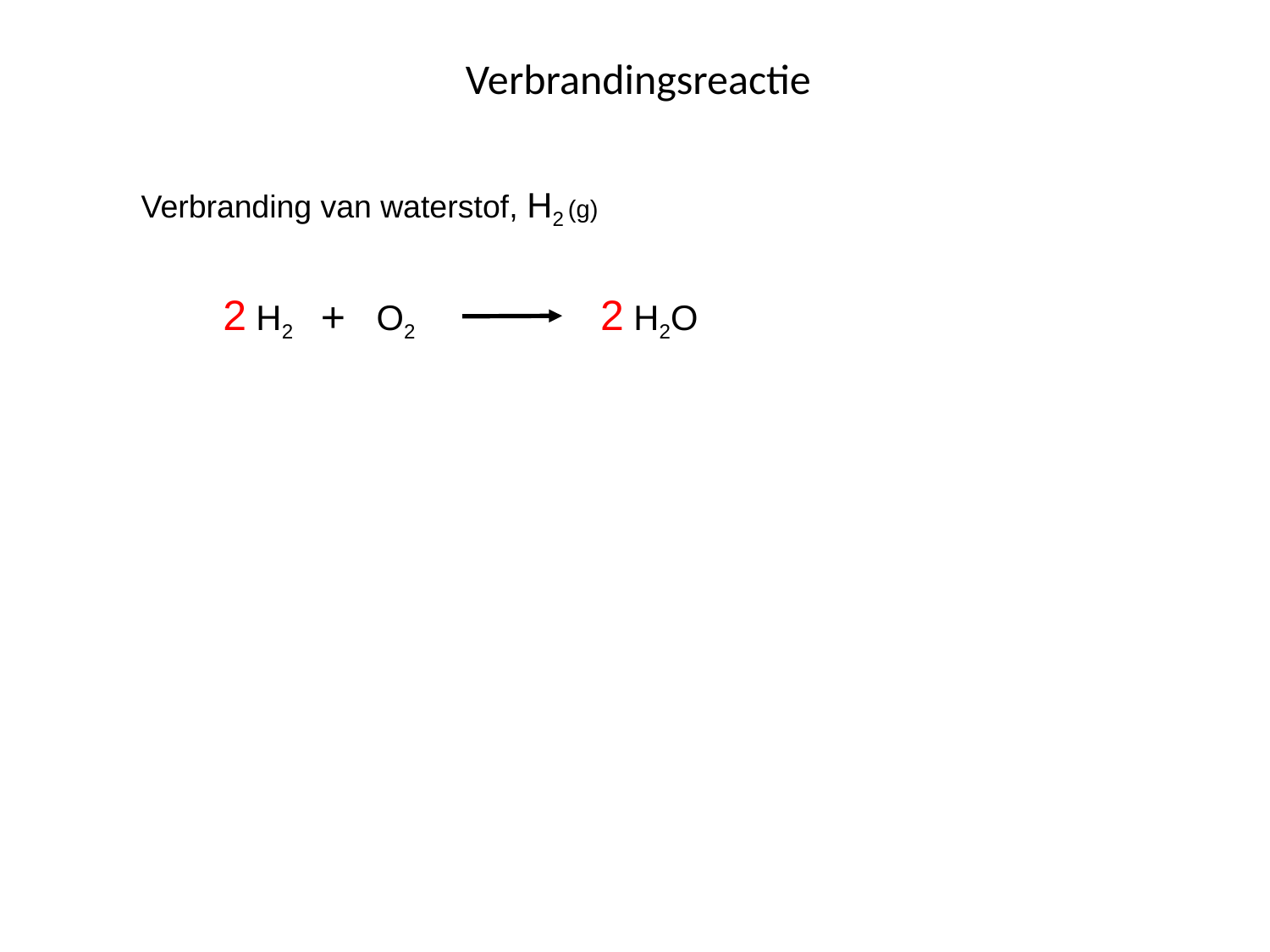

Verbrandingsreactie
Verbranding van waterstof, H2 (g)

  2         2 H2         O2                   2 H2O
+